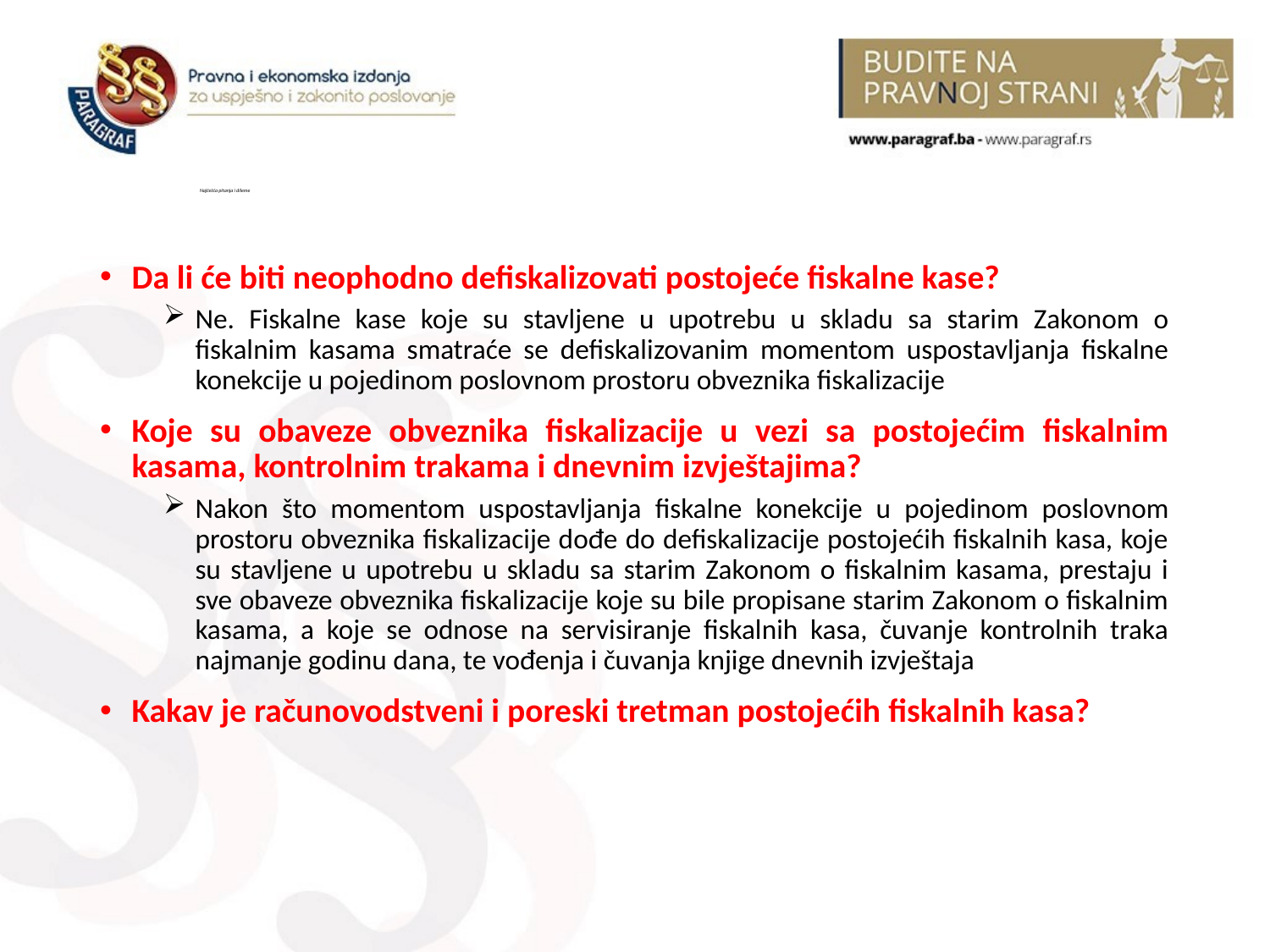

# Najčešća pitanja i dileme
Da li će biti neophodno defiskalizovati postojeće fiskalne kase?
Ne. Fiskalne kase koje su stavljene u upotrebu u skladu sa starim Zakonom o fiskalnim kasama smatraće se defiskalizovanim momentom uspostavljanja fiskalne konekcije u pojedinom poslovnom prostoru obveznika fiskalizacije
Koje su obaveze obveznika fiskalizacije u vezi sa postojećim fiskalnim kasama, kontrolnim trakama i dnevnim izvještajima?
Nakon što momentom uspostavljanja fiskalne konekcije u pojedinom poslovnom prostoru obveznika fiskalizacije dođe do defiskalizacije postojećih fiskalnih kasa, koje su stavljene u upotrebu u skladu sa starim Zakonom o fiskalnim kasama, prestaju i sve obaveze obveznika fiskalizacije koje su bile propisane starim Zakonom o fiskalnim kasama, a koje se odnose na servisiranje fiskalnih kasa, čuvanje kontrolnih traka najmanje godinu dana, te vođenja i čuvanja knjige dnevnih izvještaja
Kakav je računovodstveni i poreski tretman postojećih fiskalnih kasa?